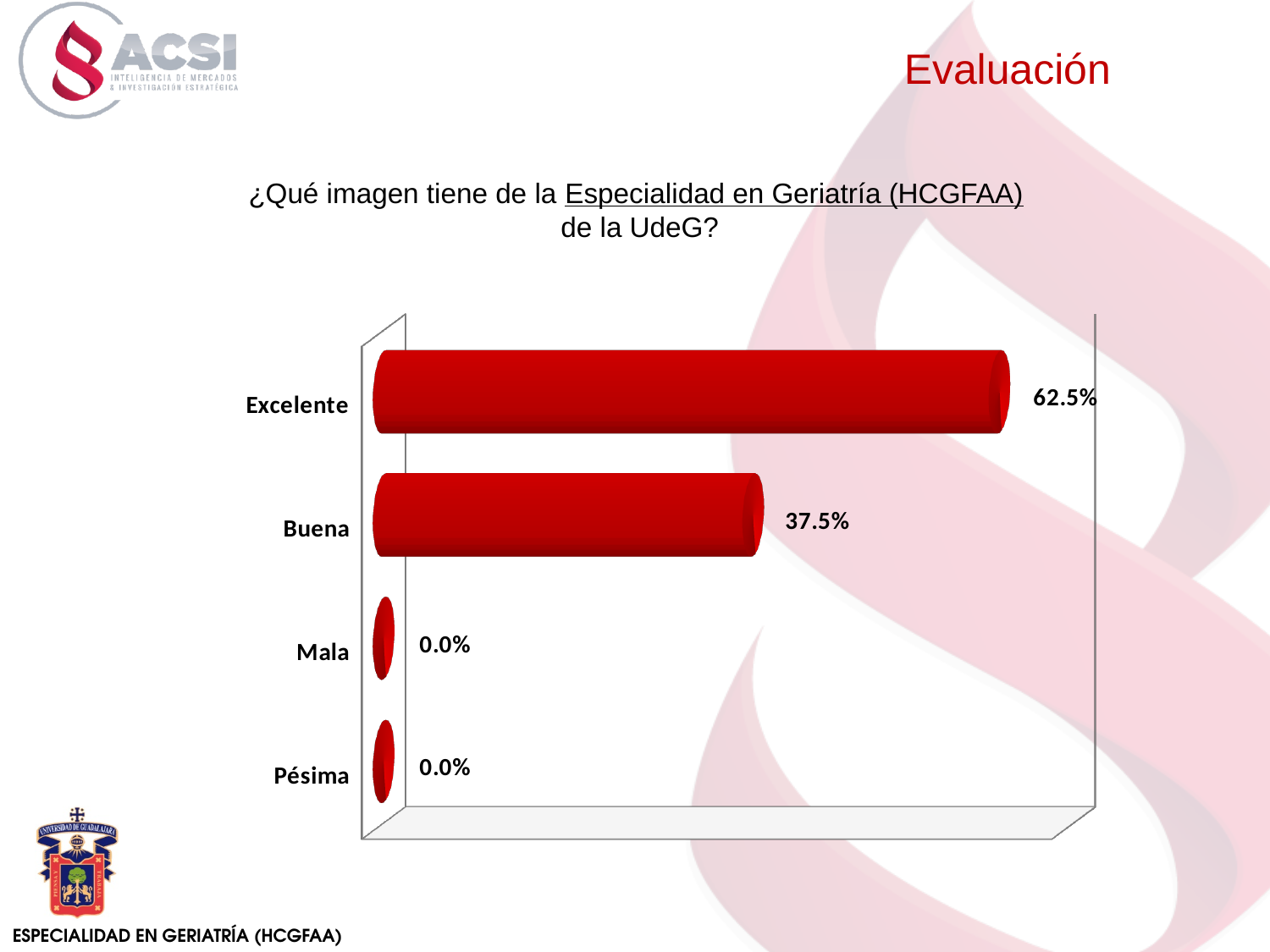

Evaluación
¿Qué imagen tiene de la Especialidad en Geriatría (HCGFAA)
de la UdeG?

[unsupported chart]